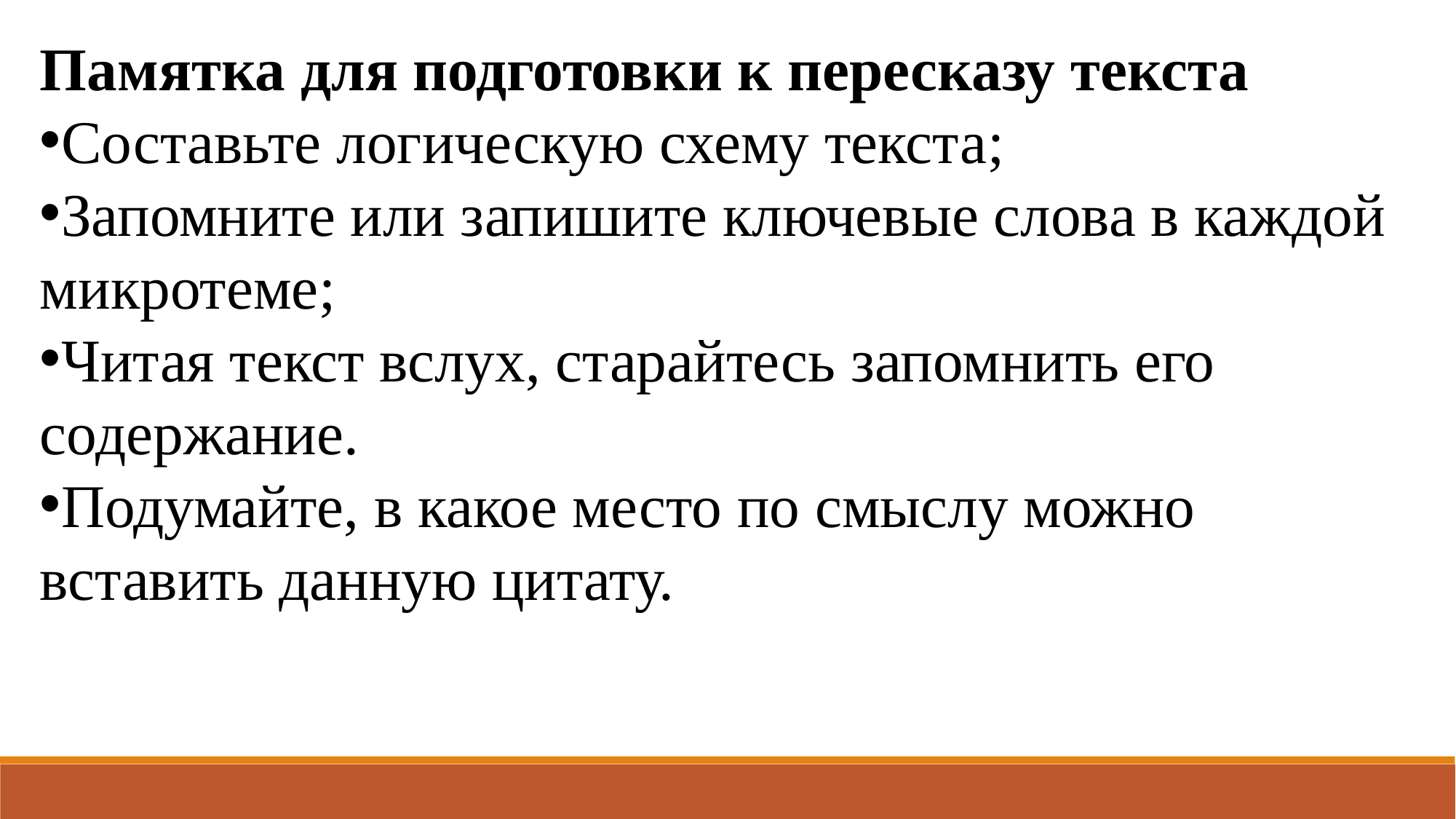

Памятка для подготовки к пересказу текста
Составьте логическую схему текста;
Запомните или запишите ключевые слова в каждой микротеме;
Читая текст вслух, старайтесь запомнить его содержание.
Подумайте, в какое место по смыслу можно вставить данную цитату.